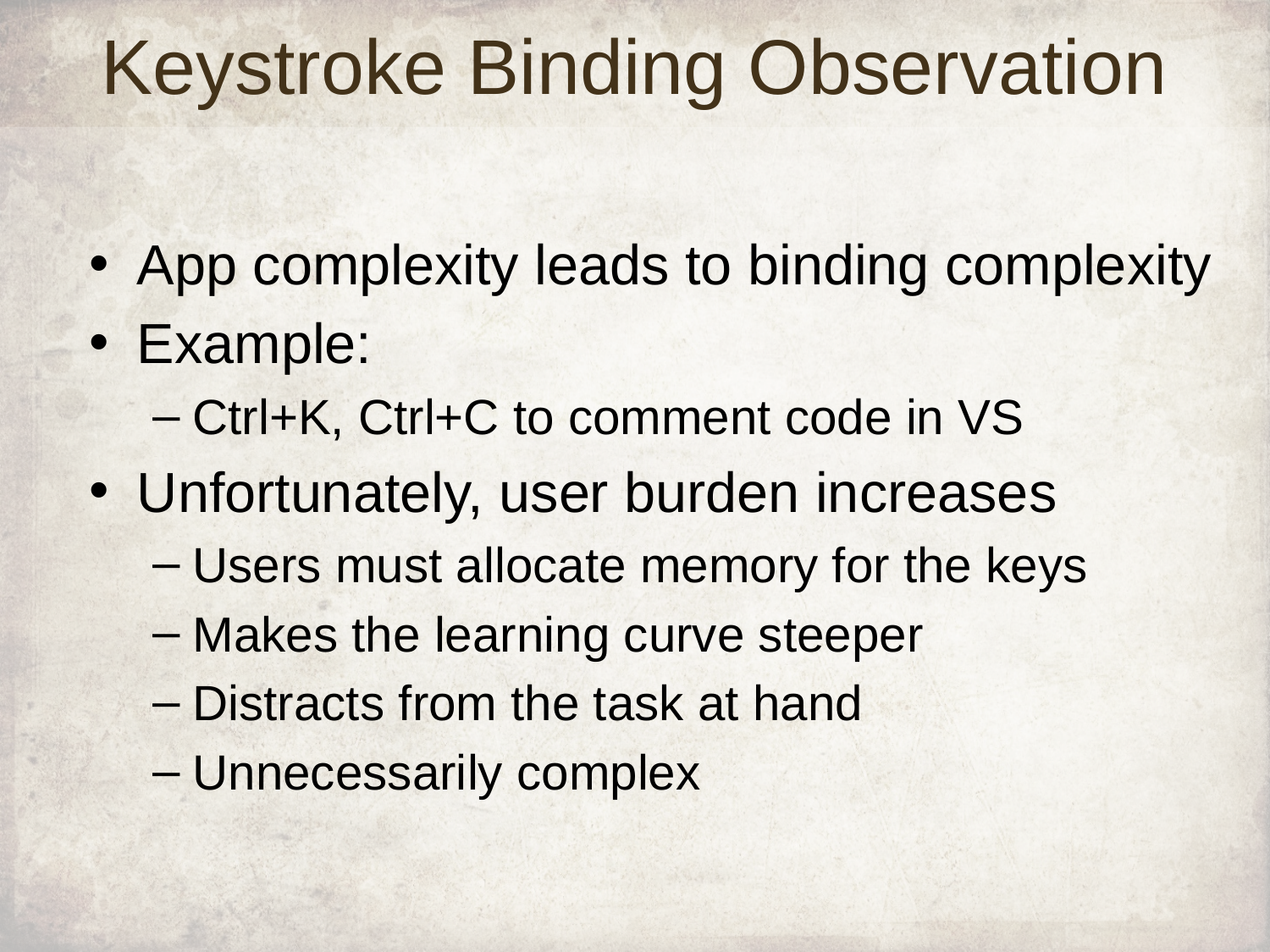

# Keystroke Binding Observation
App complexity leads to binding complexity
Example:
Ctrl+K, Ctrl+C to comment code in VS
Unfortunately, user burden increases
Users must allocate memory for the keys
Makes the learning curve steeper
Distracts from the task at hand
Unnecessarily complex